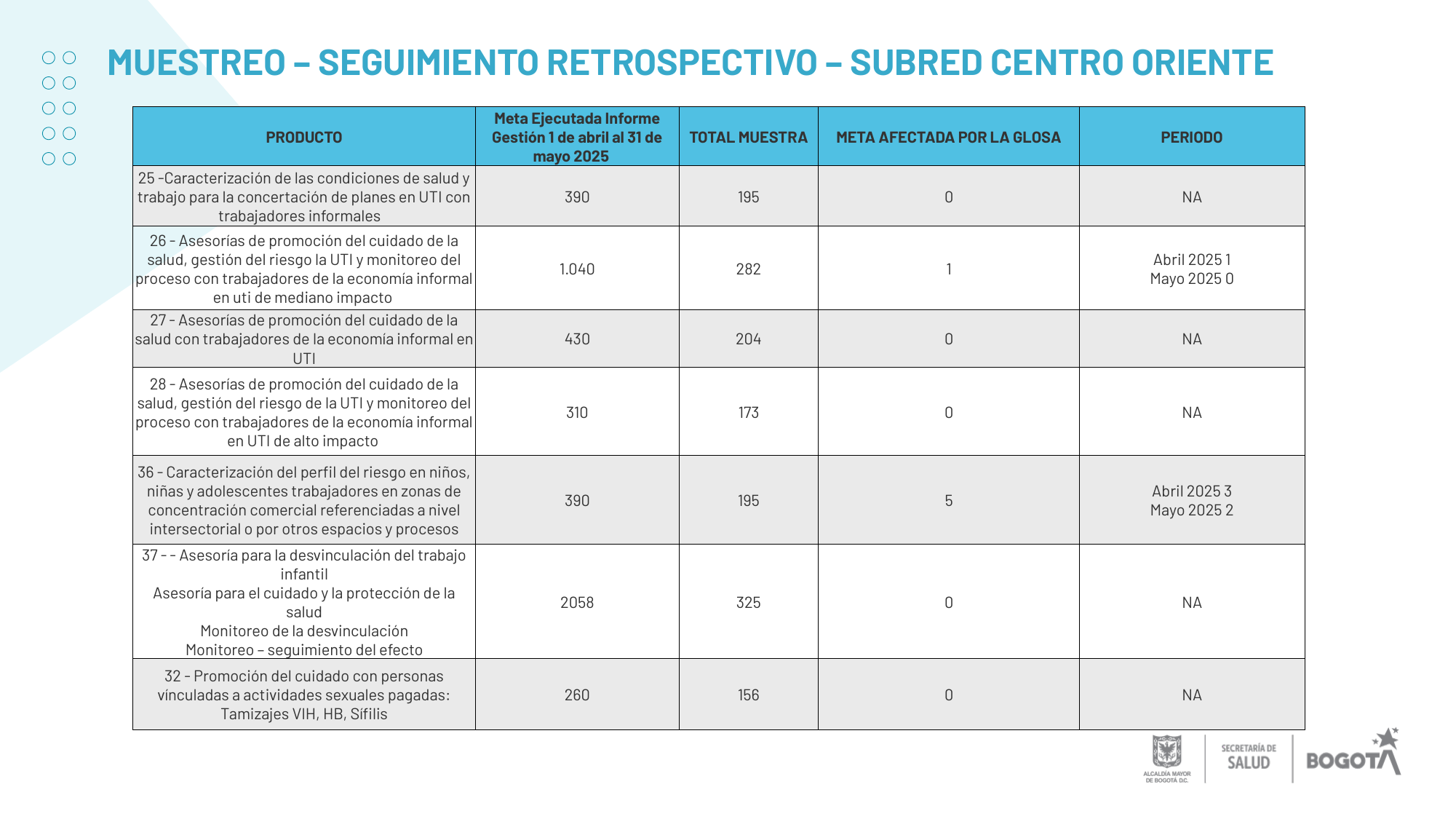

# MUESTREO – SEGUIMIENTO RETROSPECTIVO – SUBRED CENTRO ORIENTE
| PRODUCTO | Meta Ejecutada Informe Gestión 1 de abril al 31 de mayo 2025 | TOTAL MUESTRA | META AFECTADA POR LA GLOSA | PERIODO |
| --- | --- | --- | --- | --- |
| 25 -Caracterización de las condiciones de salud y trabajo para la concertación de planes en UTI con trabajadores informales | 390 | 195 | 0 | NA |
| 26 - Asesorías de promoción del cuidado de la salud, gestión del riesgo la UTI y monitoreo del proceso con trabajadores de la economía informal en uti de mediano impacto | 1.040 | 282 | 1 | Abril 2025 1 Mayo 2025 0 |
| 27 - Asesorías de promoción del cuidado de la salud con trabajadores de la economía informal en UTI | 430 | 204 | 0 | NA |
| 28 - Asesorías de promoción del cuidado de la salud, gestión del riesgo de la UTI y monitoreo del proceso con trabajadores de la economía informal en UTI de alto impacto | 310 | 173 | 0 | NA |
| 36 - Caracterización del perfil del riesgo en niños, niñas y adolescentes trabajadores en zonas de concentración comercial referenciadas a nivel intersectorial o por otros espacios y procesos | 390 | 195 | 5 | Abril 2025 3 Mayo 2025 2 |
| 37 - - Asesoría para la desvinculación del trabajo infantil Asesoría para el cuidado y la protección de la salud Monitoreo de la desvinculación Monitoreo – seguimiento del efecto | 2058 | 325 | 0 | NA |
| 32 - Promoción del cuidado con personas vínculadas a actividades sexuales pagadas: Tamizajes VIH, HB, Sífilis | 260 | 156 | 0 | NA |